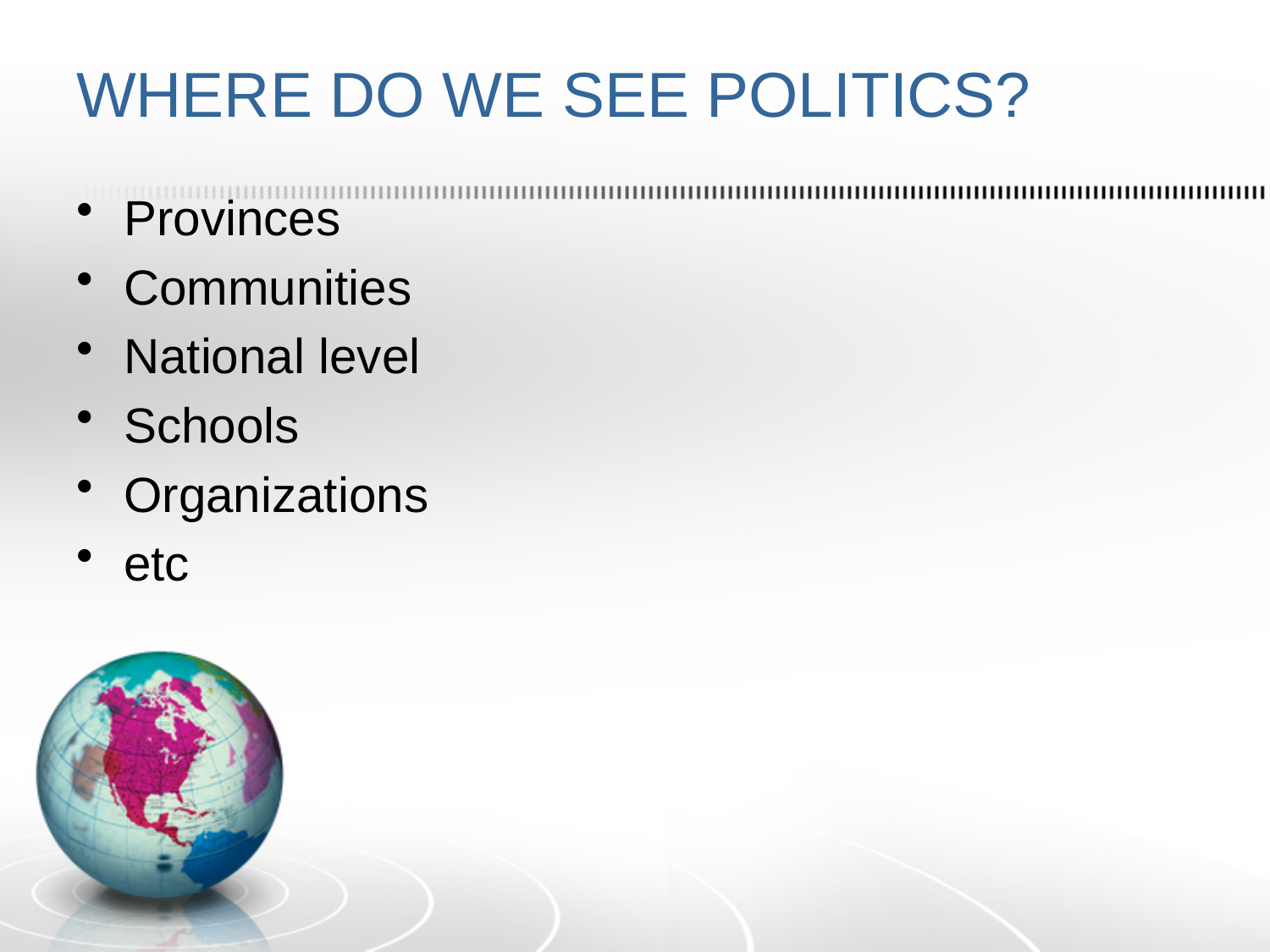

# WHERE DO WE SEE POLITICS?
Provinces
Communities
National level
Schools
Organizations
etc